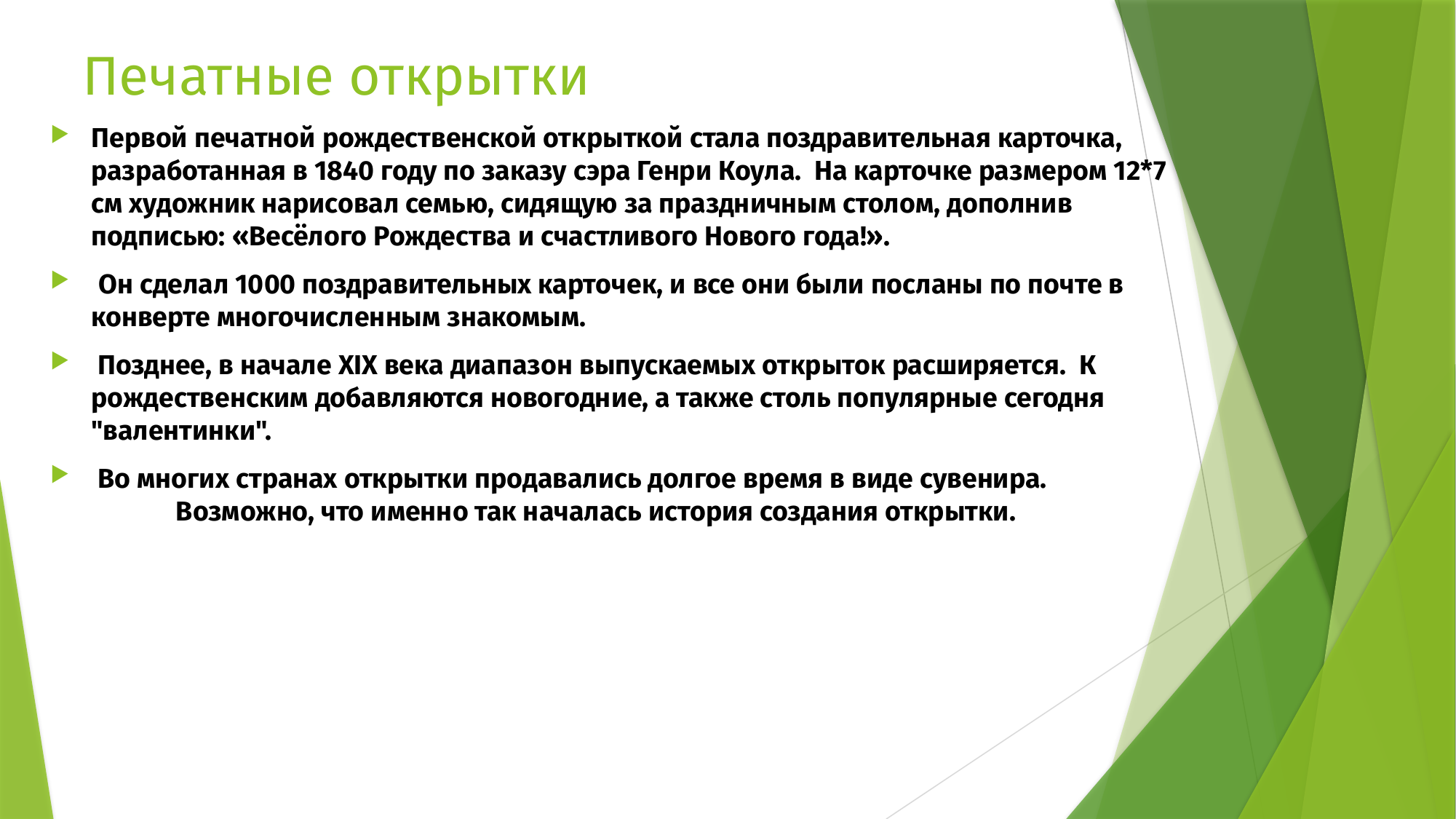

# Печатные открытки
Первой печатной рождественской открыткой стала поздравительная карточка, разработанная в 1840 году по заказу сэра Генри Коула.  На карточке размером 12*7 см художник нарисовал семью, сидящую за праздничным столом, дополнив подписью: «Весёлого Рождества и счастливого Нового года!».
 Он сделал 1000 поздравительных карточек, и все они были посланы по почте в конверте многочисленным знакомым.
 Позднее, в начале XIX века диапазон выпускаемых открыток расширяется.  К рождественским добавляются новогодние, а также столь популярные сегодня "валентинки".
 Во многих странах открытки продавались долгое время в виде сувенира.
             Возможно, что именно так началась история создания открытки.